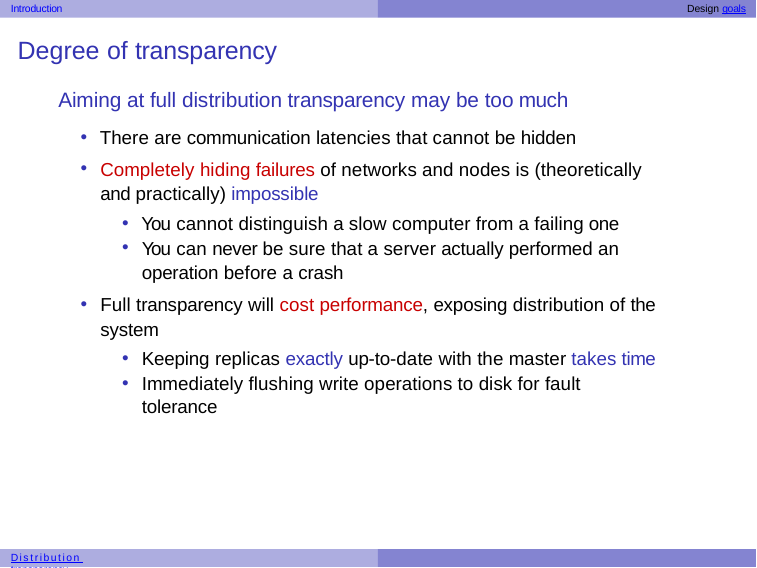

Introduction	Design goals
# Degree of transparency
Aiming at full distribution transparency may be too much
There are communication latencies that cannot be hidden
Completely hiding failures of networks and nodes is (theoretically and practically) impossible
You cannot distinguish a slow computer from a failing one
You can never be sure that a server actually performed an operation before a crash
Full transparency will cost performance, exposing distribution of the system
Keeping replicas exactly up-to-date with the master takes time
Immediately flushing write operations to disk for fault tolerance

Distribution transparency